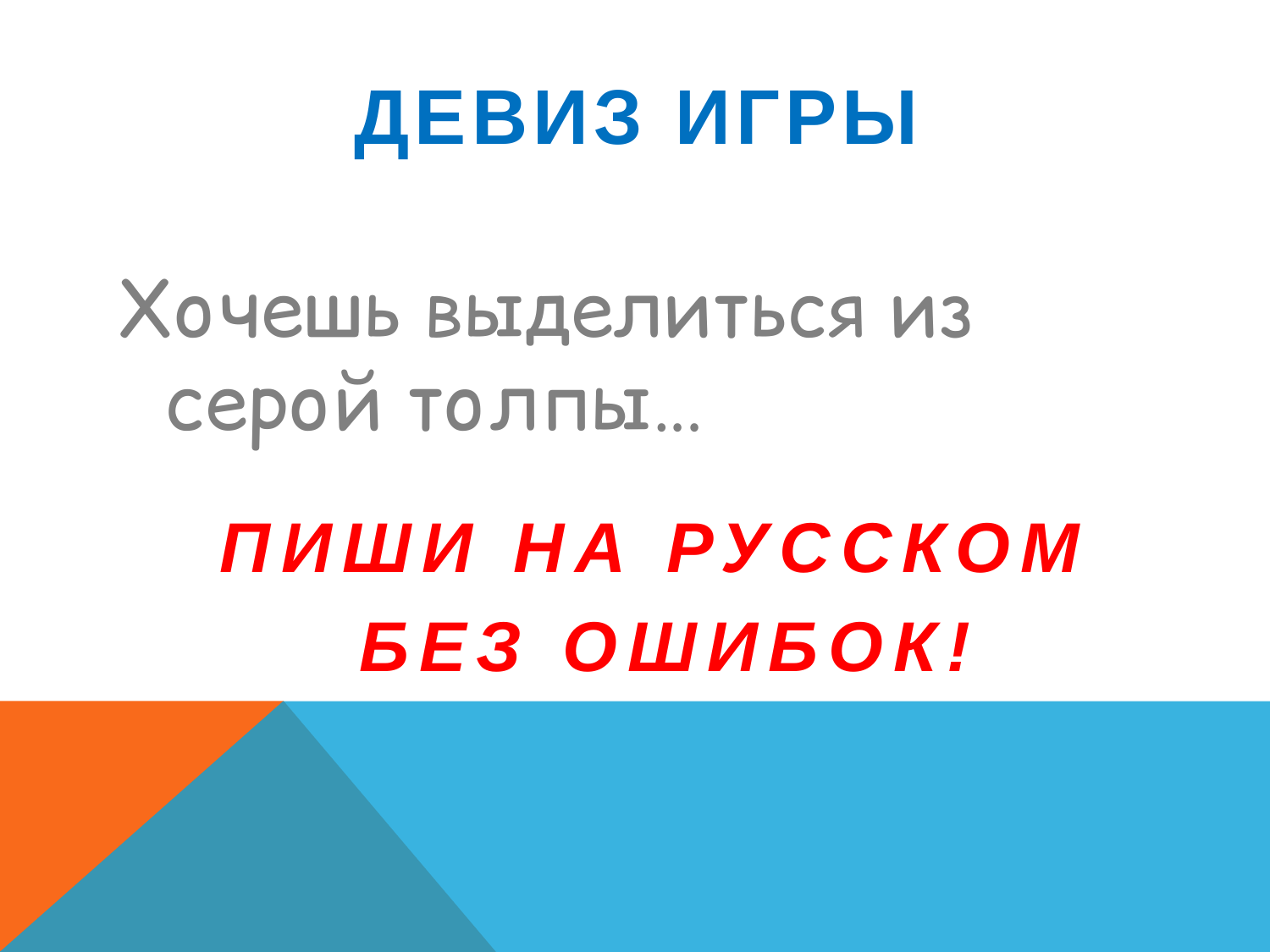

# Девиз игры
Хочешь выделиться из серой толпы…
ПИШИ НА РУССКОМ
 БЕЗ ОШИБОК!